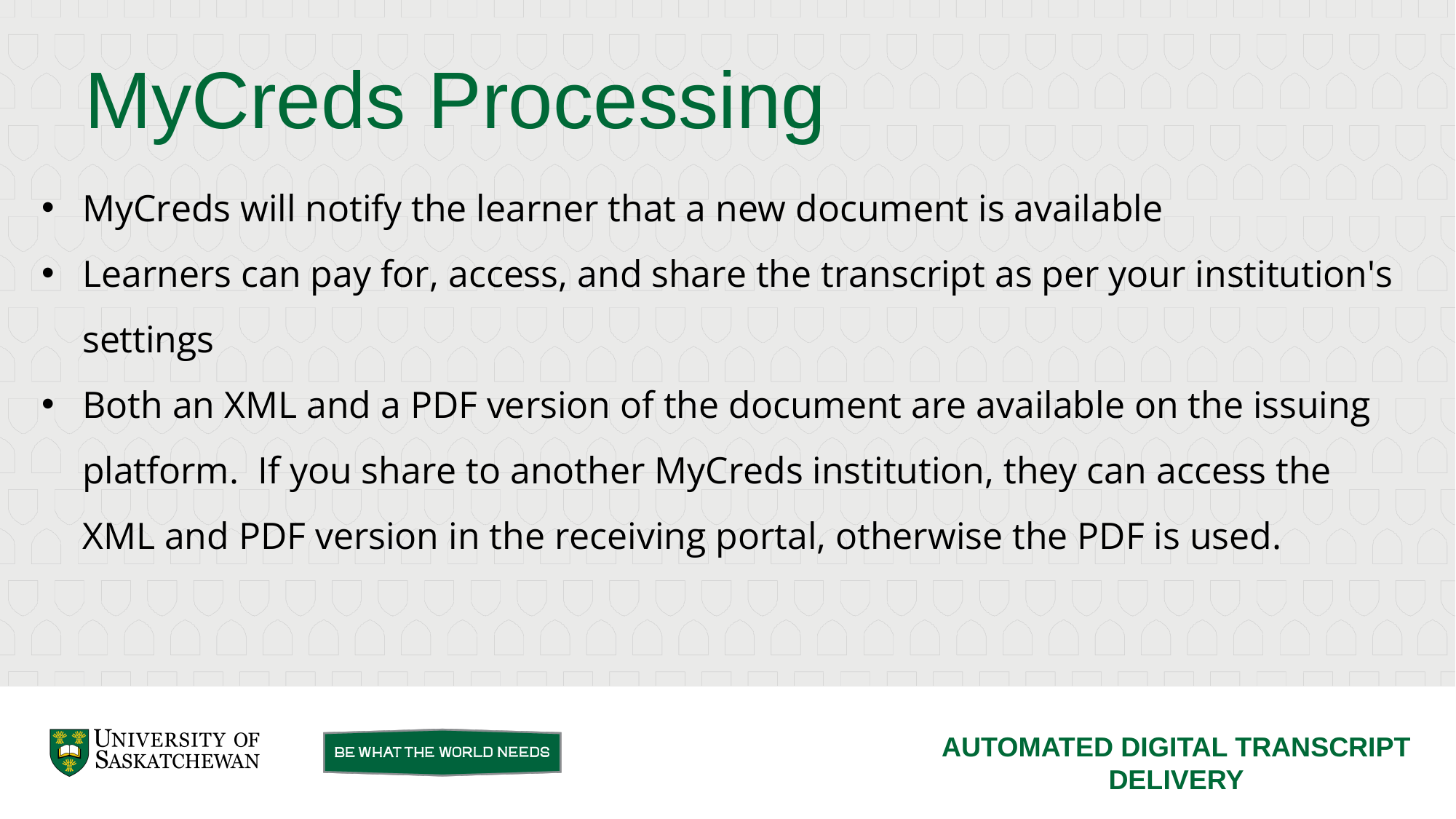

MyCreds Processing
MyCreds will notify the learner that a new document is available
Learners can pay for, access, and share the transcript as per your institution's settings
Both an XML and a PDF version of the document are available on the issuing platform.  If you share to another MyCreds institution, they can access the XML and PDF version in the receiving portal, otherwise the PDF is used.

AUTOMATED DIGITAL TRANSCRIPT DELIVERY